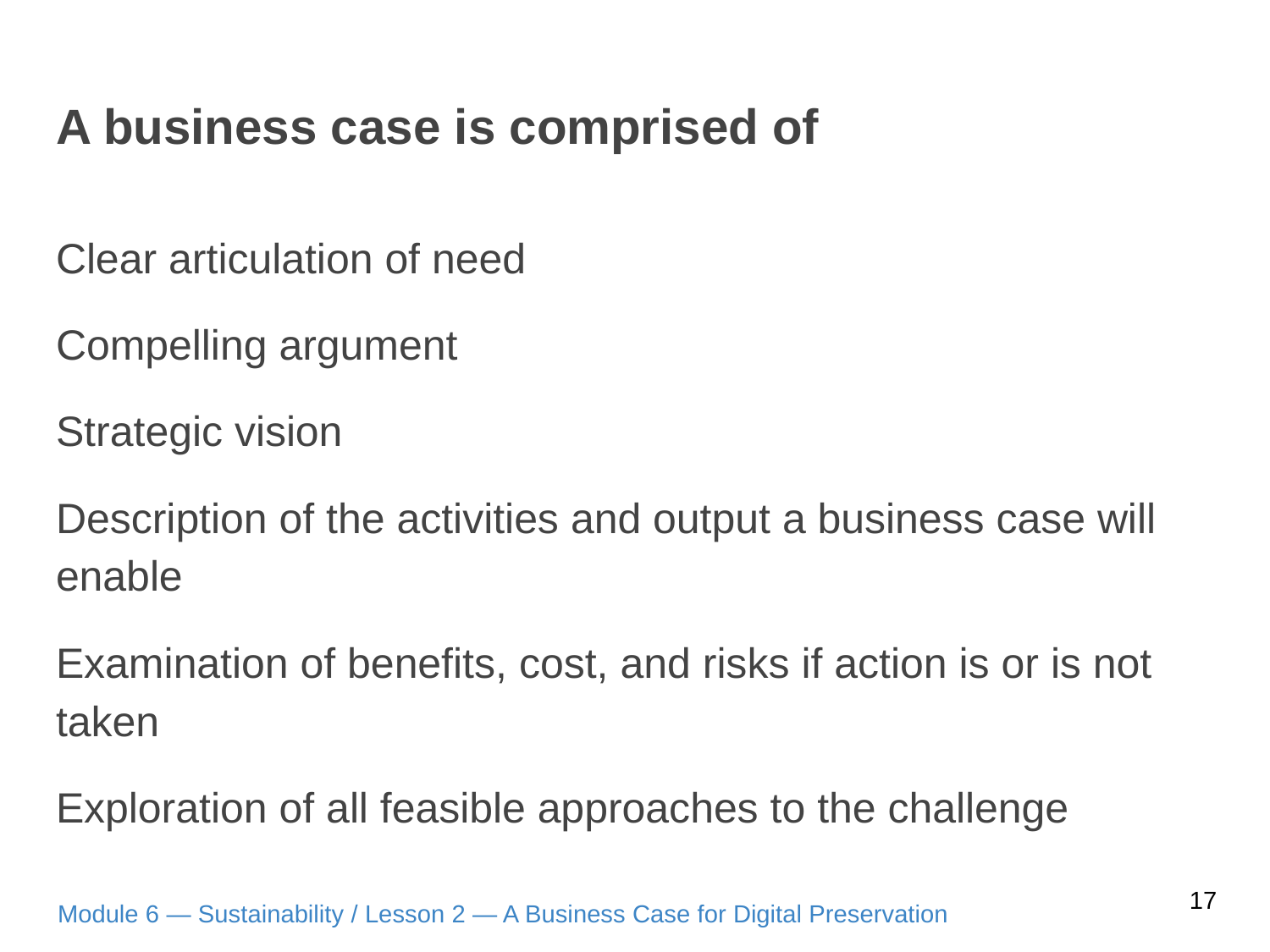

# A business case is comprised of
Clear articulation of need
Compelling argument
Strategic vision
Description of the activities and output a business case will enable
Examination of benefits, cost, and risks if action is or is not taken
Exploration of all feasible approaches to the challenge

17
Module 6 — Sustainability / Lesson 2 — A Business Case for Digital Preservation